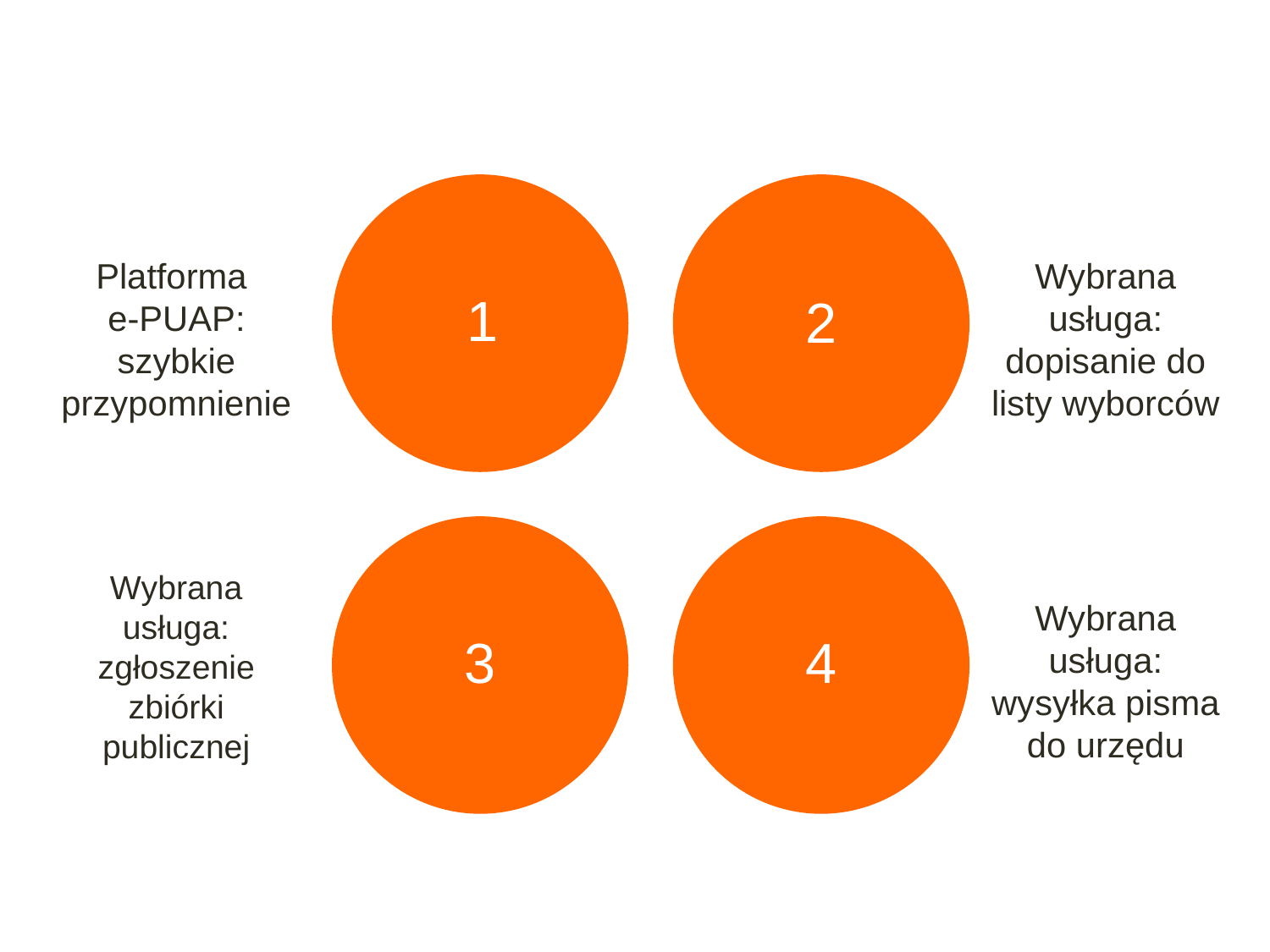

Wybrana usługa: dopisanie do listy wyborców
Platforma
e-PUAP: szybkie przypomnienie
# 1
2
Wybrana usługa: wysyłka pisma do urzędu
Wybrana usługa: zgłoszenie zbiórki publicznej
3
4